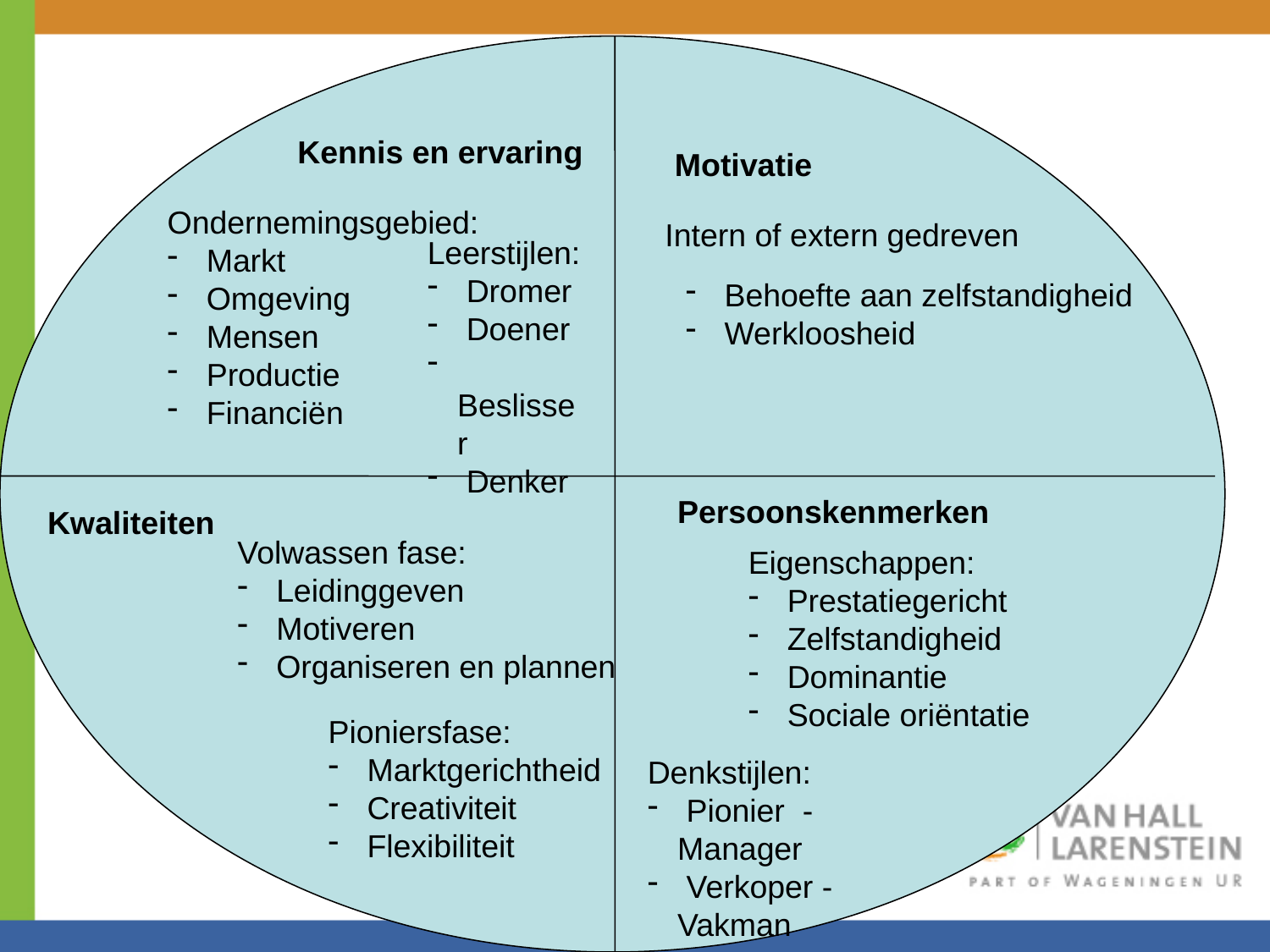

Kennis en ervaring
Motivatie
Ondernemingsgebied:
 Markt
 Omgeving
 Mensen
 Productie
 Financiën
Intern of extern gedreven
Leerstijlen:
 Dromer
 Doener
 Beslisser
 Denker

 Behoefte aan zelfstandigheid
 Werkloosheid

Persoonskenmerken

Kwaliteiten
Volwassen fase:
 Leidinggeven
 Motiveren
 Organiseren en plannen

Eigenschappen:
 Prestatiegericht
 Zelfstandigheid
 Dominantie
 Sociale oriëntatie
Pioniersfase:
 Marktgerichtheid
 Creativiteit
 Flexibiliteit
Denkstijlen:
 Pionier  - Manager
 Verkoper - Vakman
HBA22E Workshops Introduction Lecture KTW 07-08